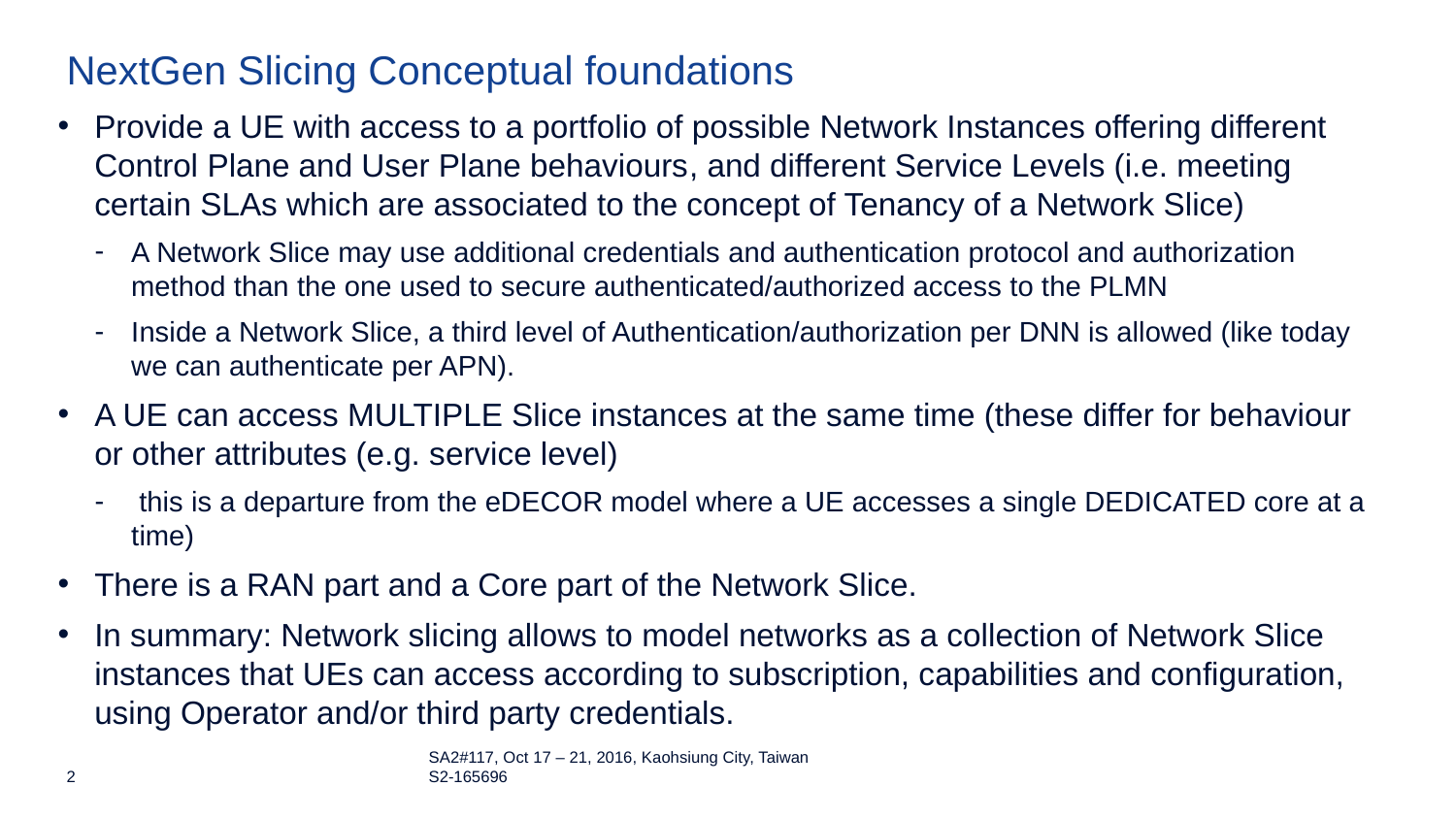

# NextGen Slicing Conceptual foundations
Provide a UE with access to a portfolio of possible Network Instances offering different Control Plane and User Plane behaviours, and different Service Levels (i.e. meeting certain SLAs which are associated to the concept of Tenancy of a Network Slice)
A Network Slice may use additional credentials and authentication protocol and authorization method than the one used to secure authenticated/authorized access to the PLMN
Inside a Network Slice, a third level of Authentication/authorization per DNN is allowed (like today we can authenticate per APN).
A UE can access MULTIPLE Slice instances at the same time (these differ for behaviour or other attributes (e.g. service level)
 this is a departure from the eDECOR model where a UE accesses a single DEDICATED core at a time)
There is a RAN part and a Core part of the Network Slice.
In summary: Network slicing allows to model networks as a collection of Network Slice instances that UEs can access according to subscription, capabilities and configuration, using Operator and/or third party credentials.

SA2#117, Oct 17 – 21, 2016, Kaohsiung City, Taiwan    S2-165696